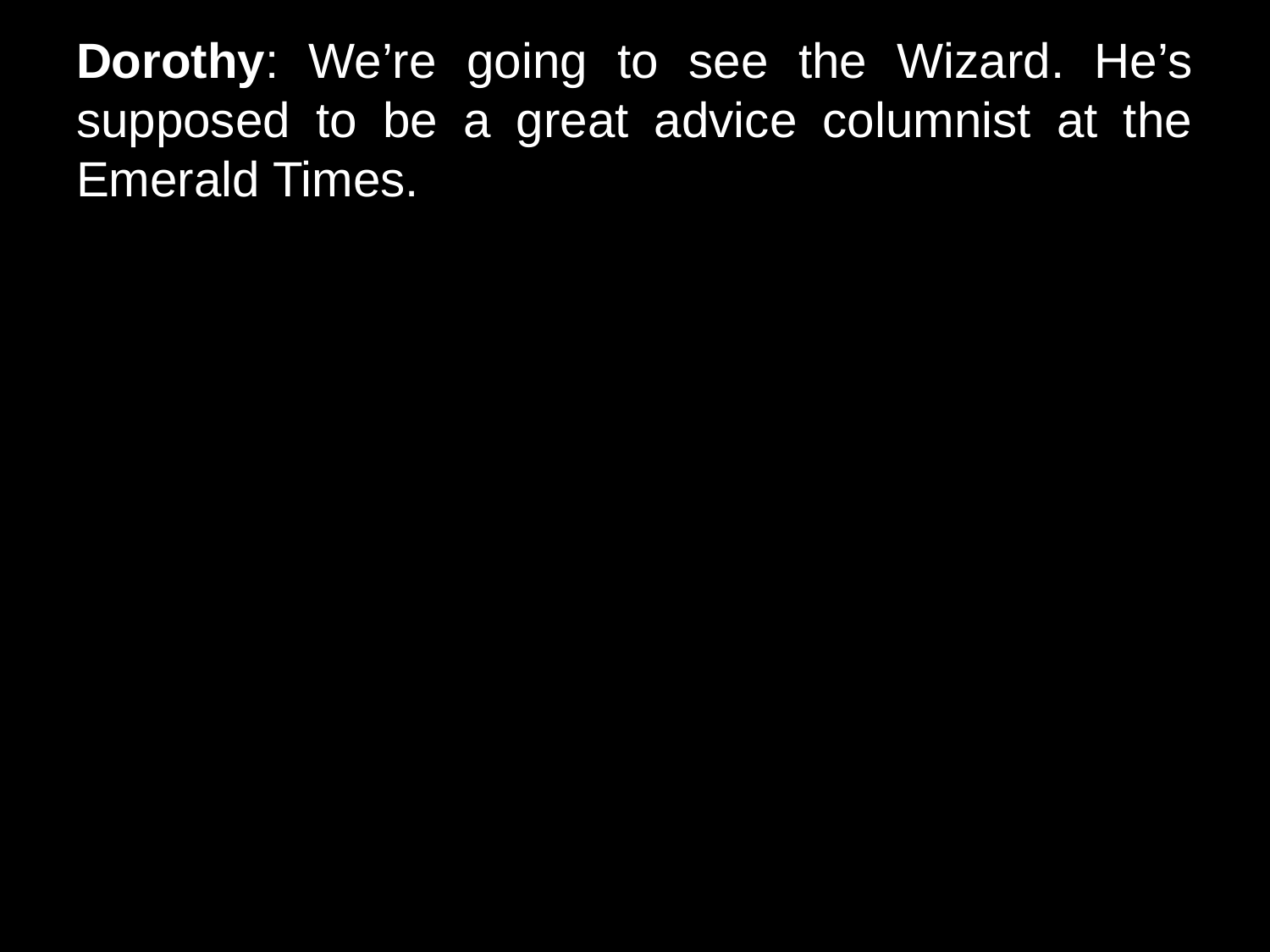

# Dorothy: We’re going to see the Wizard. He’s supposed to be a great advice columnist at the Emerald Times.